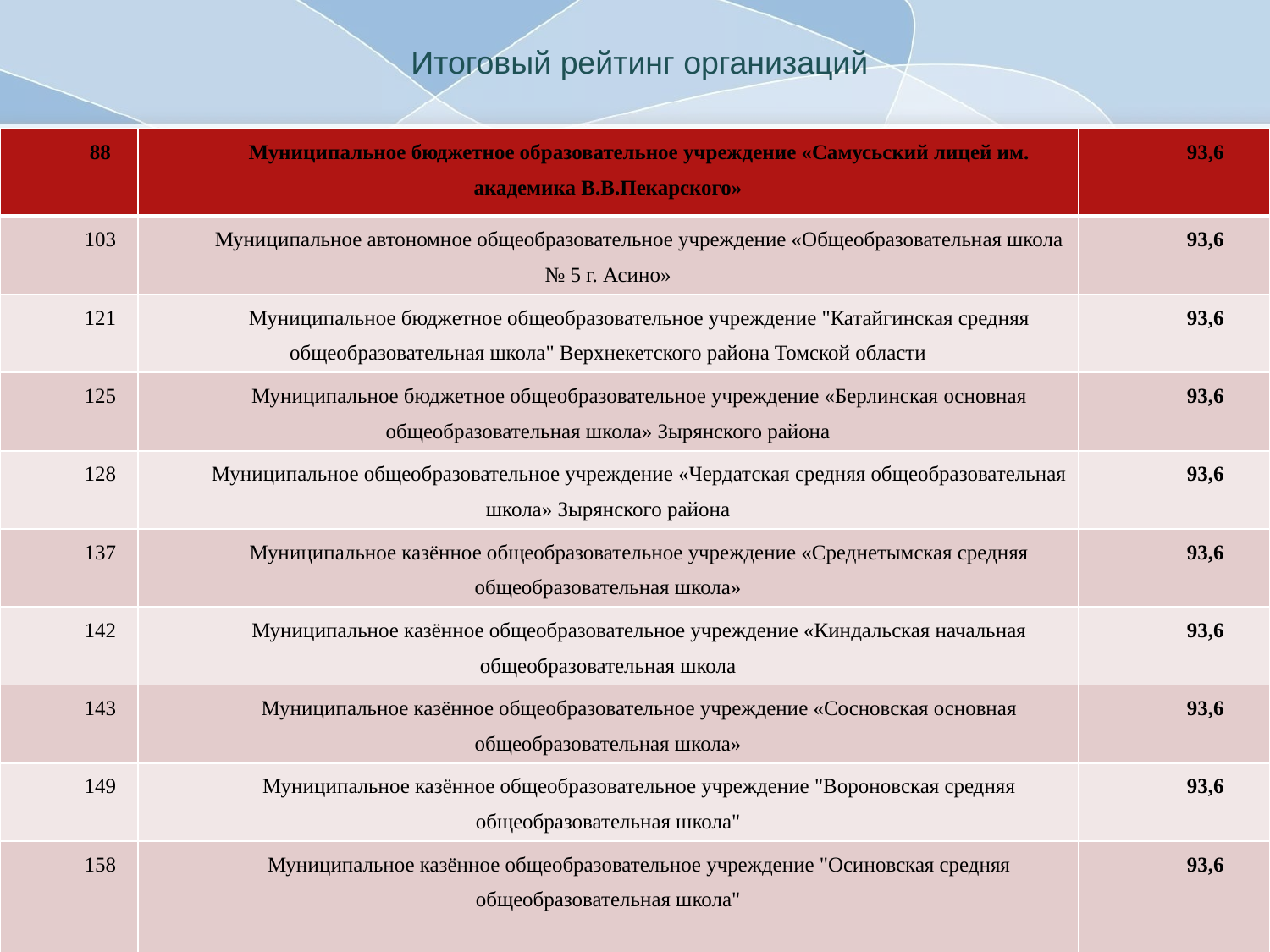

# Итоговый рейтинг организаций
| 88 | Муниципальное бюджетное образовательное учреждение «Самусьский лицей им. академика В.В.Пекарского» | 93,6 |
| --- | --- | --- |
| 103 | Муниципальное автономное общеобразовательное учреждение «Общеобразовательная школа № 5 г. Асино» | 93,6 |
| 121 | Муниципальное бюджетное общеобразовательное учреждение "Катайгинская средняя общеобразовательная школа" Верхнекетского района Томской области | 93,6 |
| 125 | Муниципальное бюджетное общеобразовательное учреждение «Берлинская основная общеобразовательная школа» Зырянского района | 93,6 |
| 128 | Муниципальное общеобразовательное учреждение «Чердатская средняя общеобразовательная школа» Зырянского района | 93,6 |
| 137 | Муниципальное казённое общеобразовательное учреждение «Среднетымская средняя общеобразовательная школа» | 93,6 |
| 142 | Муниципальное казённое общеобразовательное учреждение «Киндальская начальная общеобразовательная школа | 93,6 |
| 143 | Муниципальное казённое общеобразовательное учреждение «Сосновская основная общеобразовательная школа» | 93,6 |
| 149 | Муниципальное казённое общеобразовательное учреждение "Вороновская средняя общеобразовательная школа" | 93,6 |
| 158 | Муниципальное казённое общеобразовательное учреждение "Осиновская средняя общеобразовательная школа" | 93,6 |